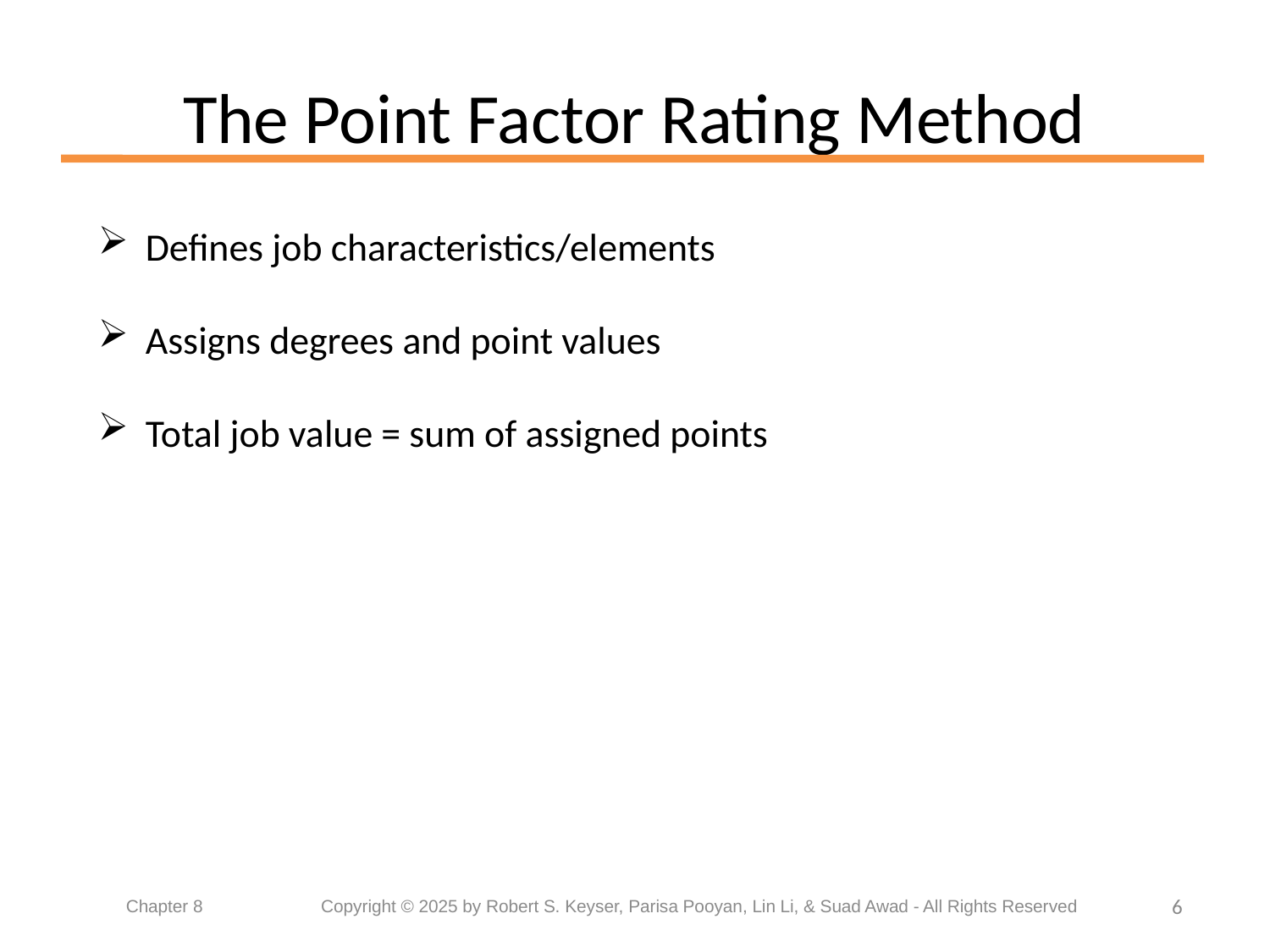

# The Point Factor Rating Method

Defines job characteristics/elements
Assigns degrees and point values
Total job value = sum of assigned points
6
Chapter 8	              Copyright © 2025 by Robert S. Keyser, Parisa Pooyan, Lin Li, & Suad Awad - All Rights Reserved